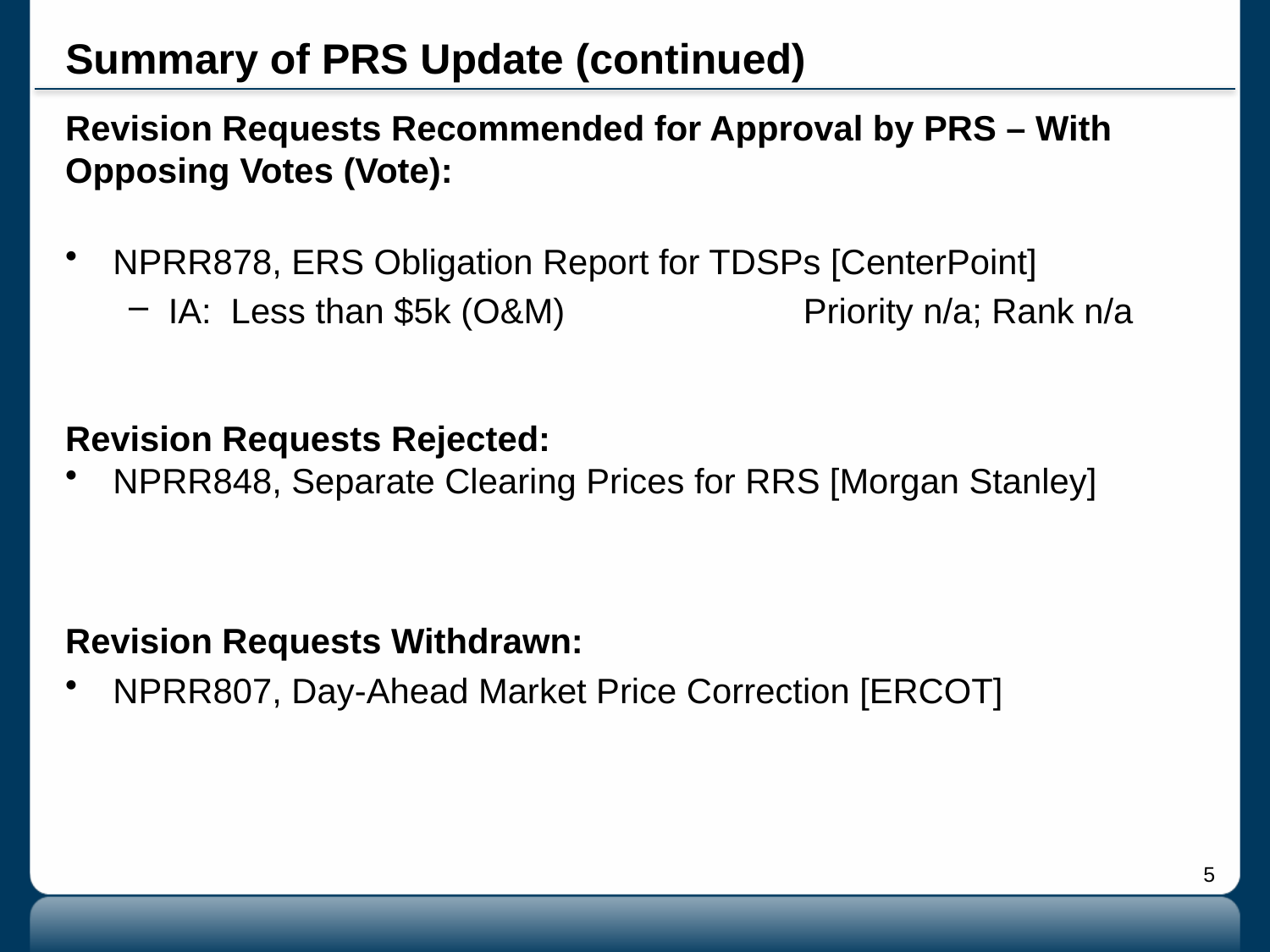

# Summary of PRS Update (continued)
Revision Requests Recommended for Approval by PRS – With Opposing Votes (Vote):

NPRR878, ERS Obligation Report for TDSPs [CenterPoint]
IA:  Less than $5k (O&M)		Priority n/a; Rank n/a

Revision Requests Rejected:
NPRR848, Separate Clearing Prices for RRS [Morgan Stanley]

Revision Requests Withdrawn:
NPRR807, Day-Ahead Market Price Correction [ERCOT]